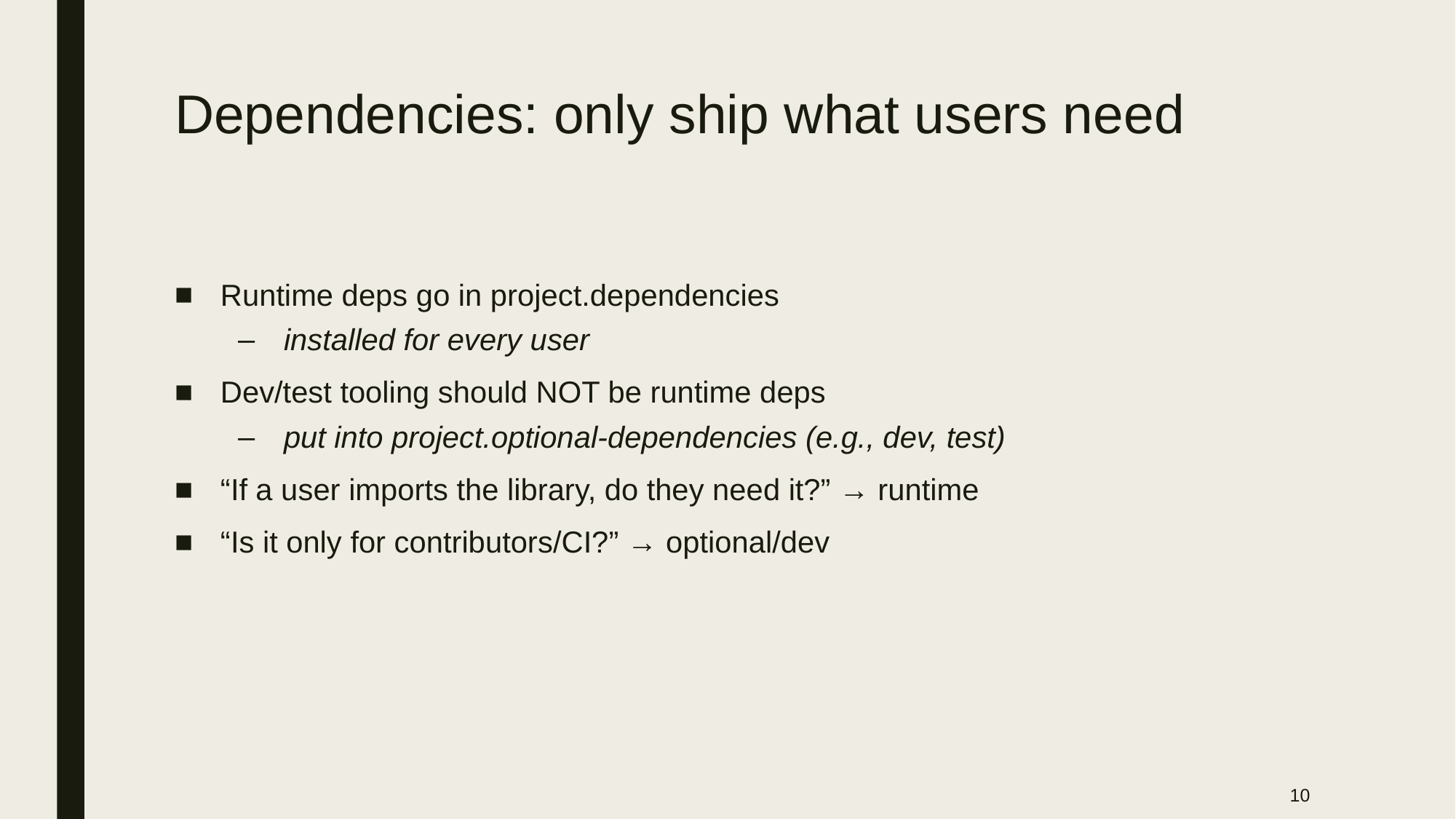

# Dependencies: only ship what users need
Runtime deps go in project.dependencies
installed for every user
Dev/test tooling should NOT be runtime deps
put into project.optional-dependencies (e.g., dev, test)
“If a user imports the library, do they need it?” → runtime
“Is it only for contributors/CI?” → optional/dev
10